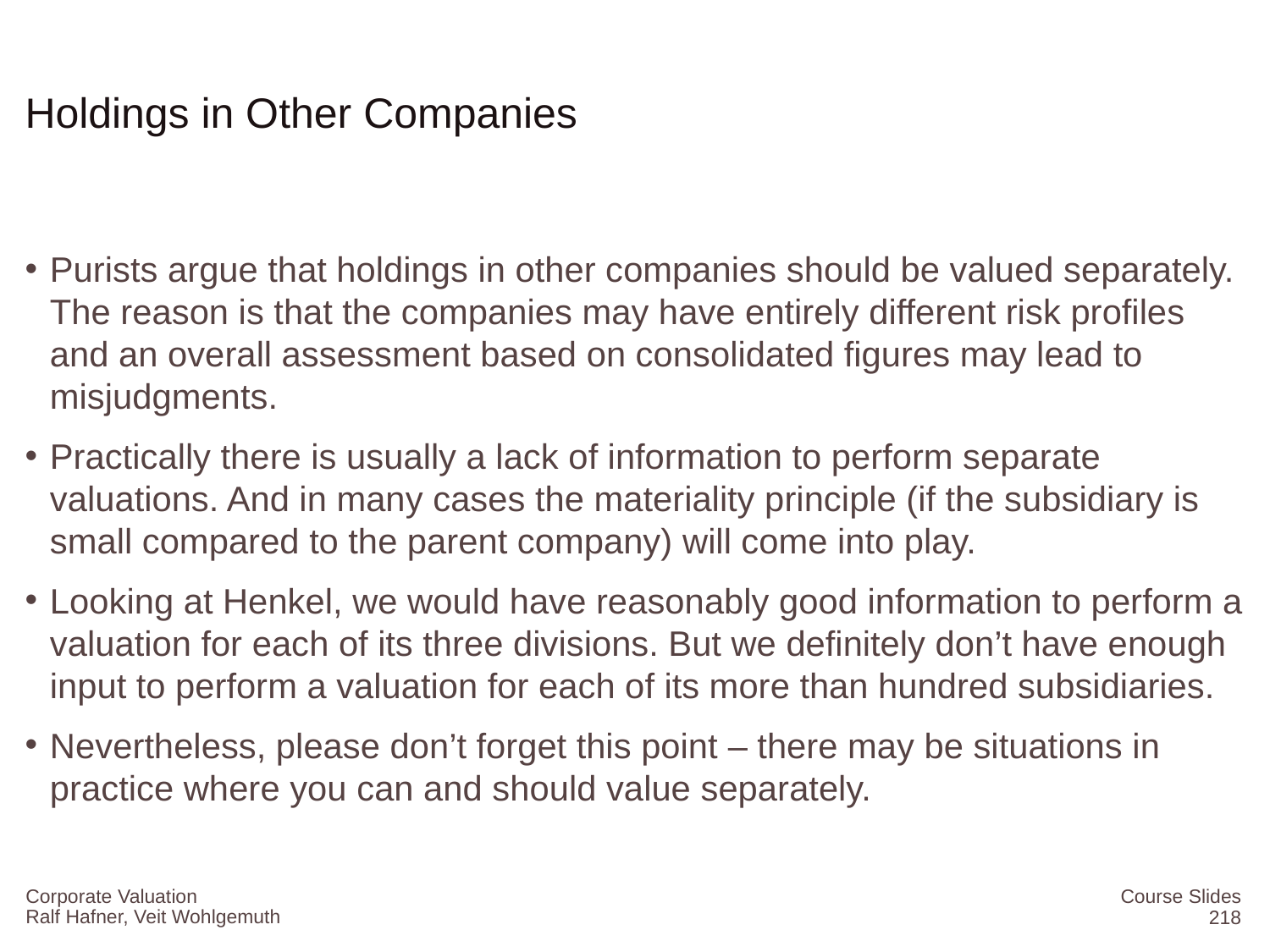

# Holdings in Other Companies
Purists argue that holdings in other companies should be valued separately. The reason is that the companies may have entirely different risk profiles and an overall assessment based on consolidated figures may lead to misjudgments.
Practically there is usually a lack of information to perform separate valuations. And in many cases the materiality principle (if the subsidiary is small compared to the parent company) will come into play.
Looking at Henkel, we would have reasonably good information to perform a valuation for each of its three divisions. But we definitely don’t have enough input to perform a valuation for each of its more than hundred subsidiaries.
Nevertheless, please don’t forget this point – there may be situations in practice where you can and should value separately.

Corporate Valuation
Course Slides
218